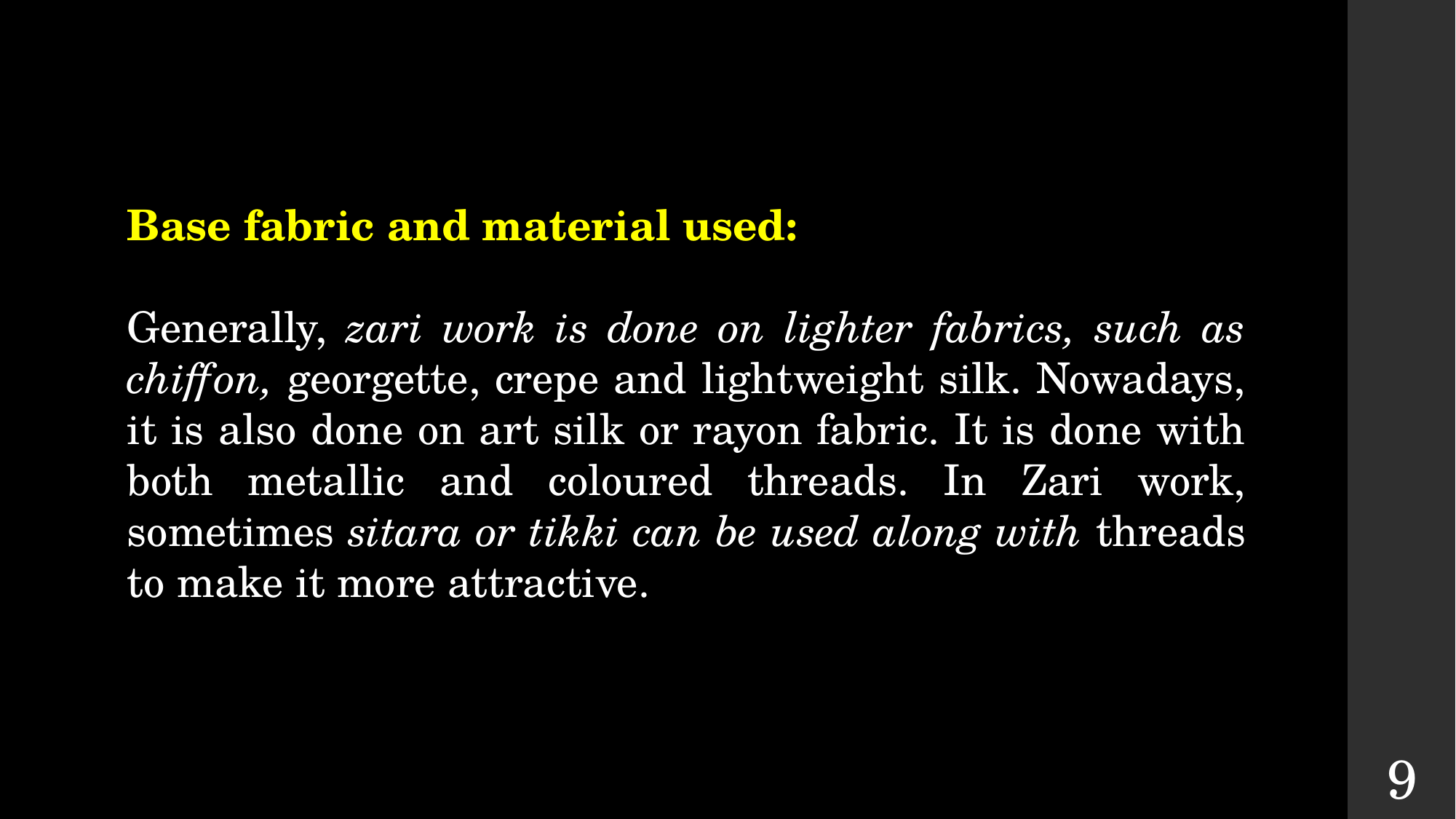

Base fabric and material used:

Generally, zari work is done on lighter fabrics, such as chiffon, georgette, crepe and lightweight silk. Nowadays, it is also done on art silk or rayon fabric. It is done with both metallic and coloured threads. In Zari work, sometimes sitara or tikki can be used along with threads to make it more attractive.
9